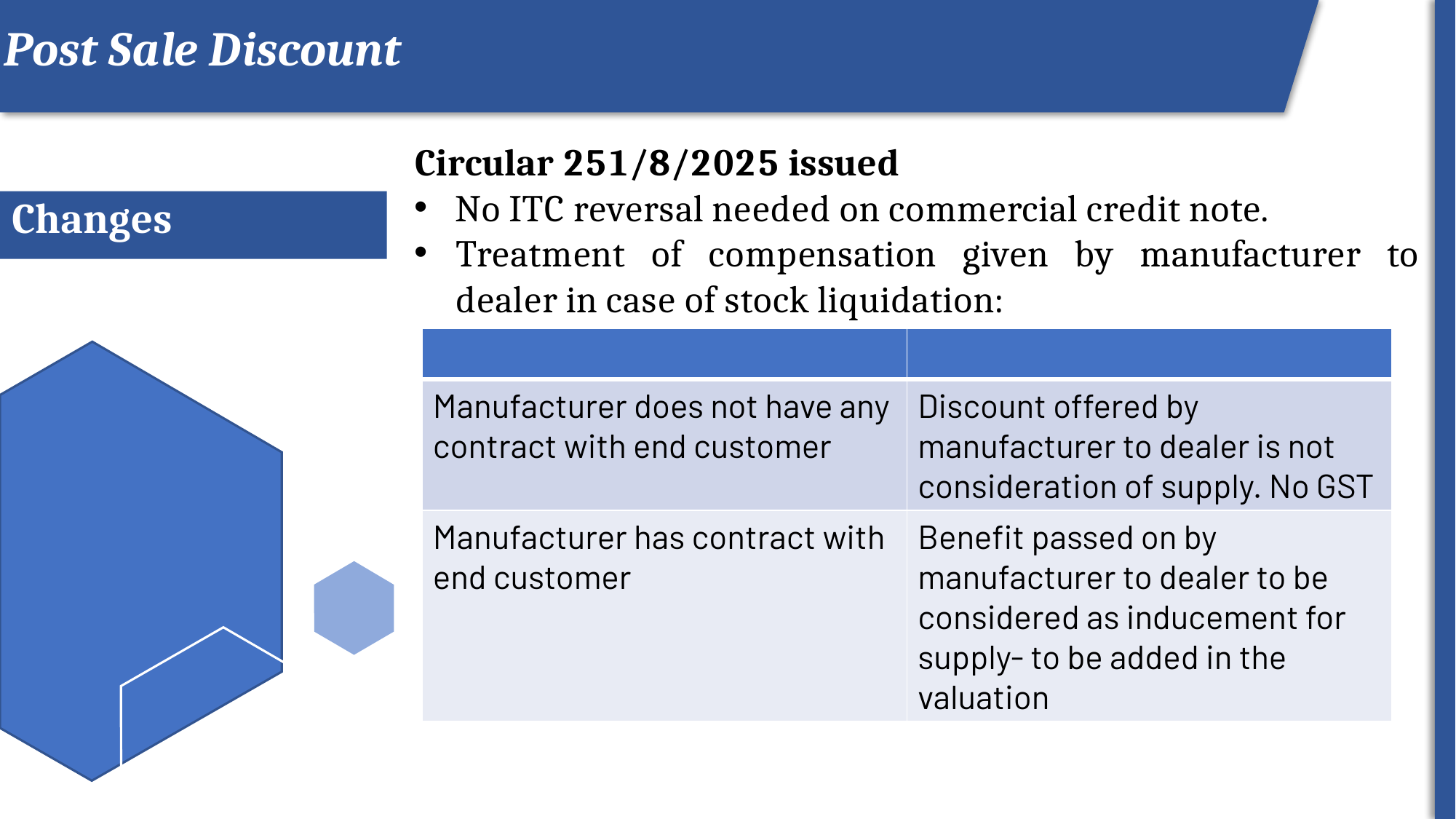

Post Sale Discount
ROI
Circular 251/8/2025 issued
No ITC reversal needed on commercial credit note.
Treatment of compensation given by manufacturer to dealer in case of stock liquidation:

# Changes
|  |  |
| --- | --- |
| Manufacturer does not have any contract with end customer | Discount offered by manufacturer to dealer is not consideration of supply. No GST |
| Manufacturer has contract with end customer | Benefit passed on by manufacturer to dealer to be considered as inducement for supply- to be added in the valuation |
52